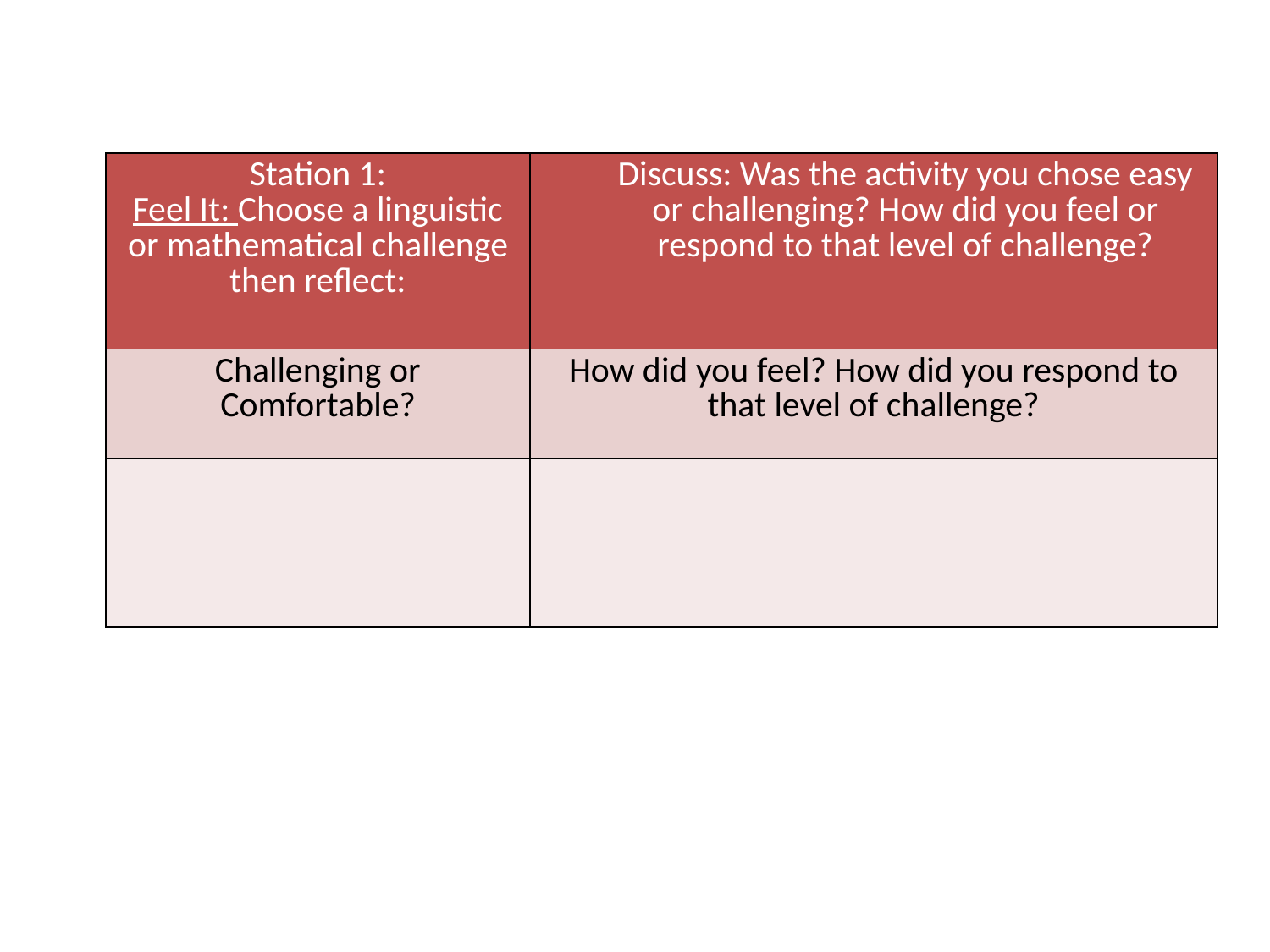

| Station 1: Feel It: Choose a linguistic or mathematical challenge then reflect: | Discuss: Was the activity you chose easy or challenging? How did you feel or respond to that level of challenge? |
| --- | --- |
| Challenging or Comfortable? | How did you feel? How did you respond to that level of challenge? |
|  |  |